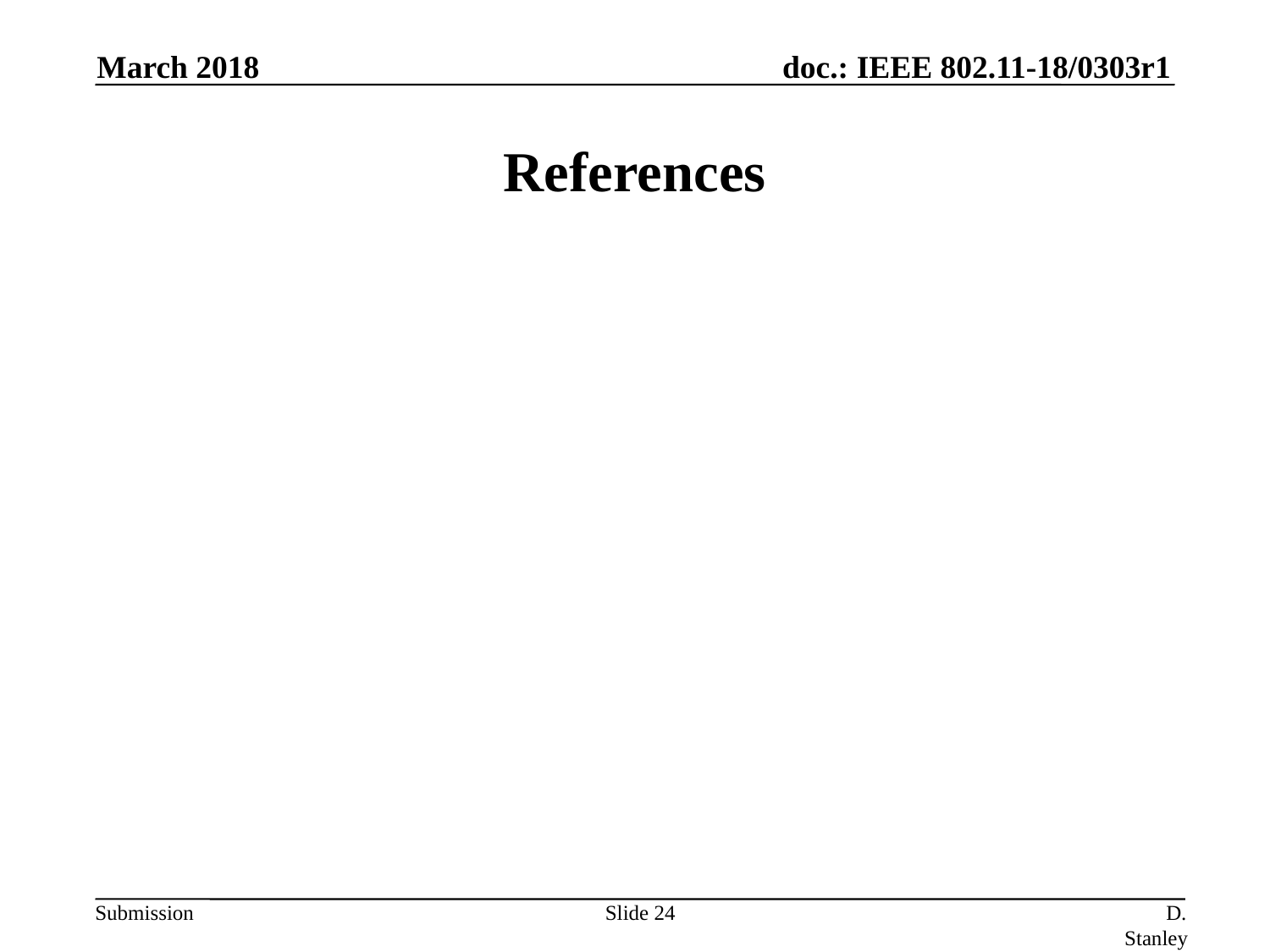

March 2018
# References

Slide 24
D. Stanley, HP Enterprise